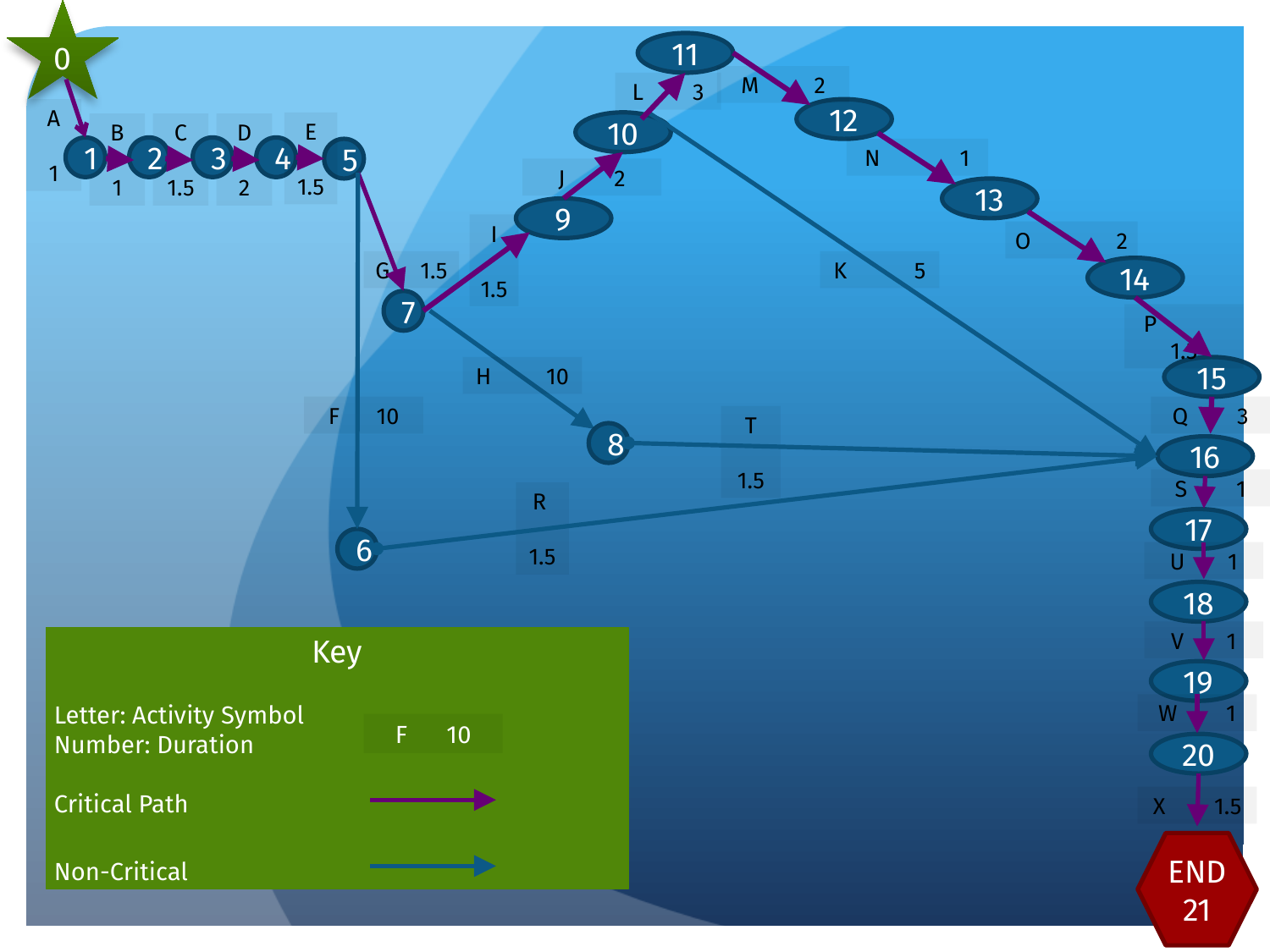

0
11
M         2
L        3
12
A

1
E

1.5
10
B

1
C

1.5
D

2
1
2
3
4
5
N             1
J        2
13
9
I

1.5
O              2
G     1.5
K           5
14
7
P            1.5
15
H         10
F      10
Q        3
T

1.5
8
16
S        1
R

1.5
17
6
U       1
18
V       1
Key

Letter: Activity Symbol
Number: Duration

Critical Path

Non-Critical
19
W        1
F      10
20
X        1.5
END
21